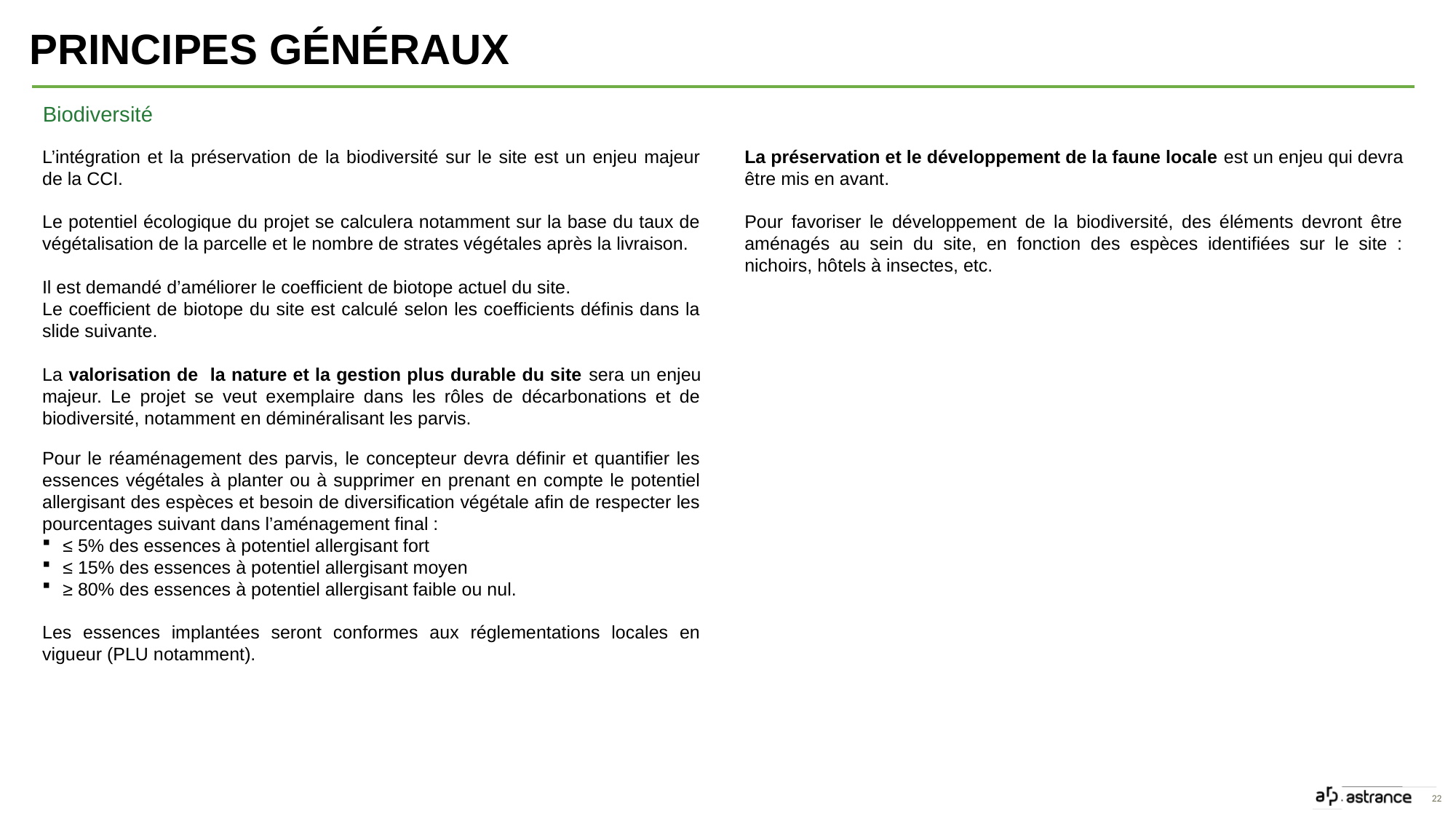

Principes généraux
Biodiversité
L’intégration et la préservation de la biodiversité sur le site est un enjeu majeur de la CCI.

Le potentiel écologique du projet se calculera notamment sur la base du taux de végétalisation de la parcelle et le nombre de strates végétales après la livraison.

Il est demandé d’améliorer le coefficient de biotope actuel du site.
Le coefficient de biotope du site est calculé selon les coefficients définis dans la slide suivante.

La valorisation de  la nature et la gestion plus durable du site sera un enjeu majeur. Le projet se veut exemplaire dans les rôles de décarbonations et de biodiversité, notamment en déminéralisant les parvis.

Pour le réaménagement des parvis, le concepteur devra définir et quantifier les essences végétales à planter ou à supprimer en prenant en compte le potentiel allergisant des espèces et besoin de diversification végétale afin de respecter les pourcentages suivant dans l’aménagement final :
≤ 5% des essences à potentiel allergisant fort
≤ 15% des essences à potentiel allergisant moyen
≥ 80% des essences à potentiel allergisant faible ou nul.

Les essences implantées seront conformes aux réglementations locales en vigueur (PLU notamment).

La préservation et le développement de la faune locale est un enjeu qui devra être mis en avant.

Pour favoriser le développement de la biodiversité, des éléments devront être aménagés au sein du site, en fonction des espèces identifiées sur le site : nichoirs, hôtels à insectes, etc.

22